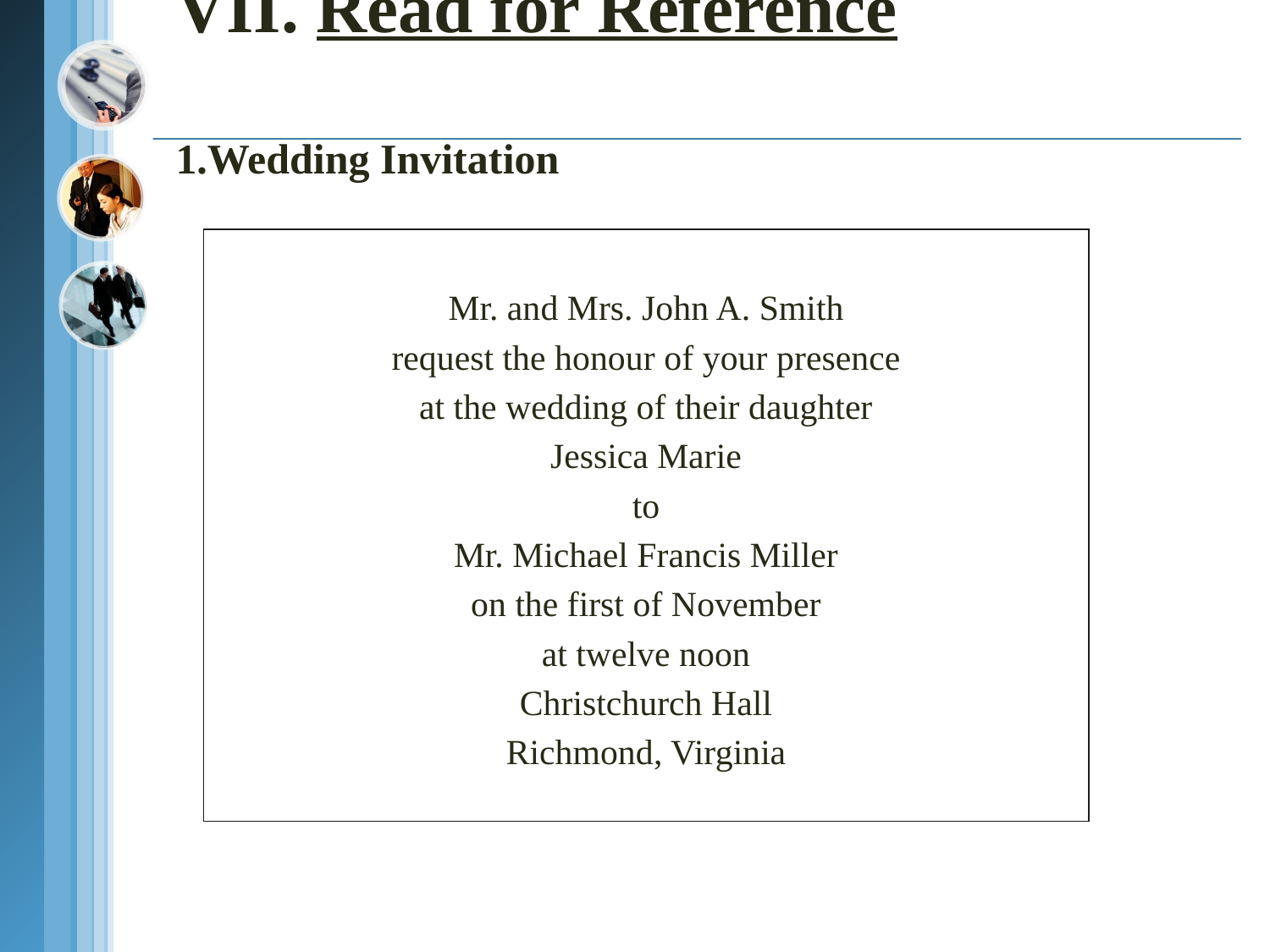

VII. Read for Reference
1.Wedding Invitation

Mr. and Mrs. John A. Smith
request the honour of your presence
at the wedding of their daughter
Jessica Marie
to
Mr. Michael Francis Miller
on the first of November
at twelve noon
Christchurch Hall
Richmond, Virginia